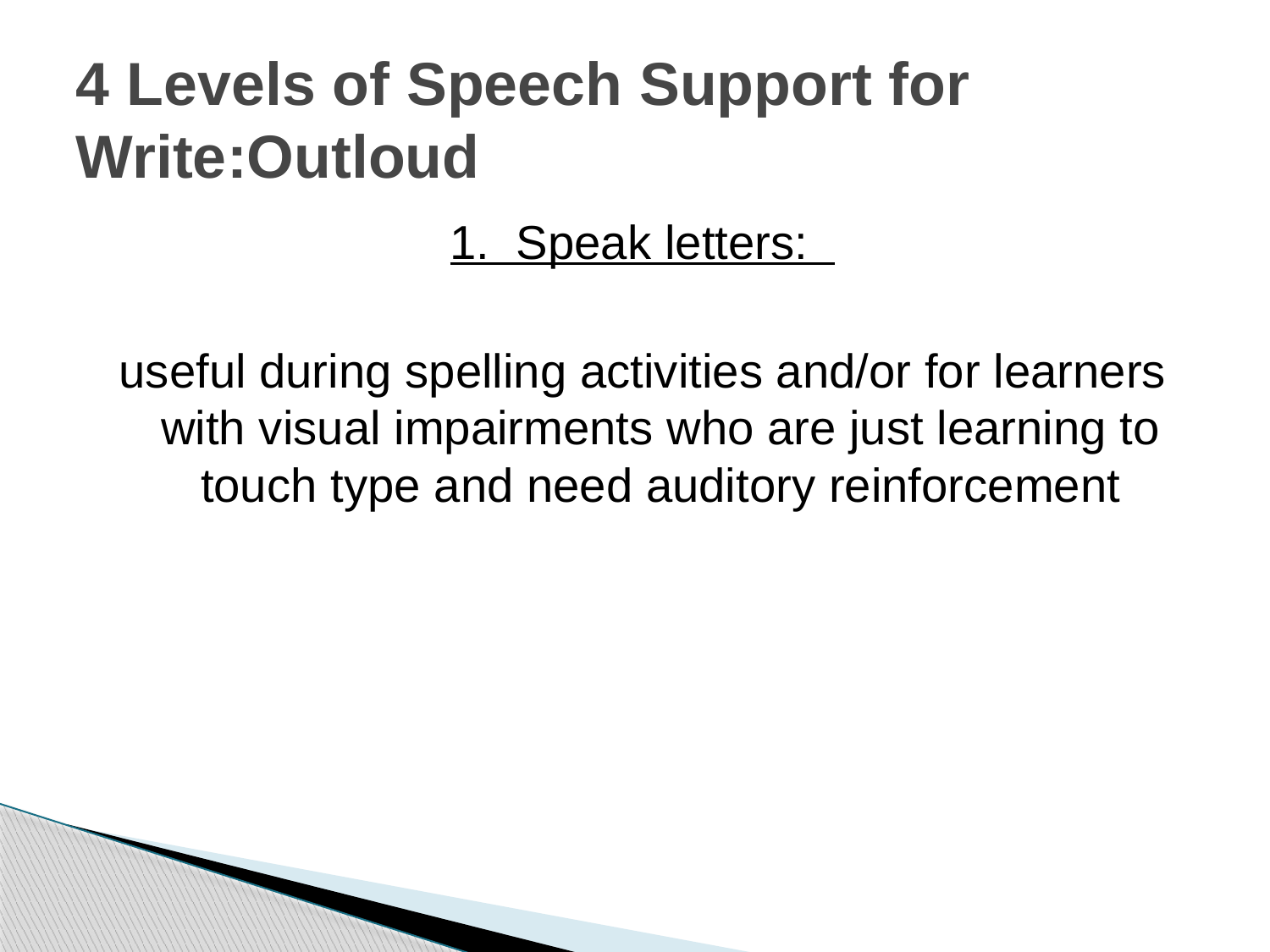

# 4 Levels of Speech Support for Write:Outloud
1.  Speak letters:

useful during spelling activities and/or for learners with visual impairments who are just learning to touch type and need auditory reinforcement